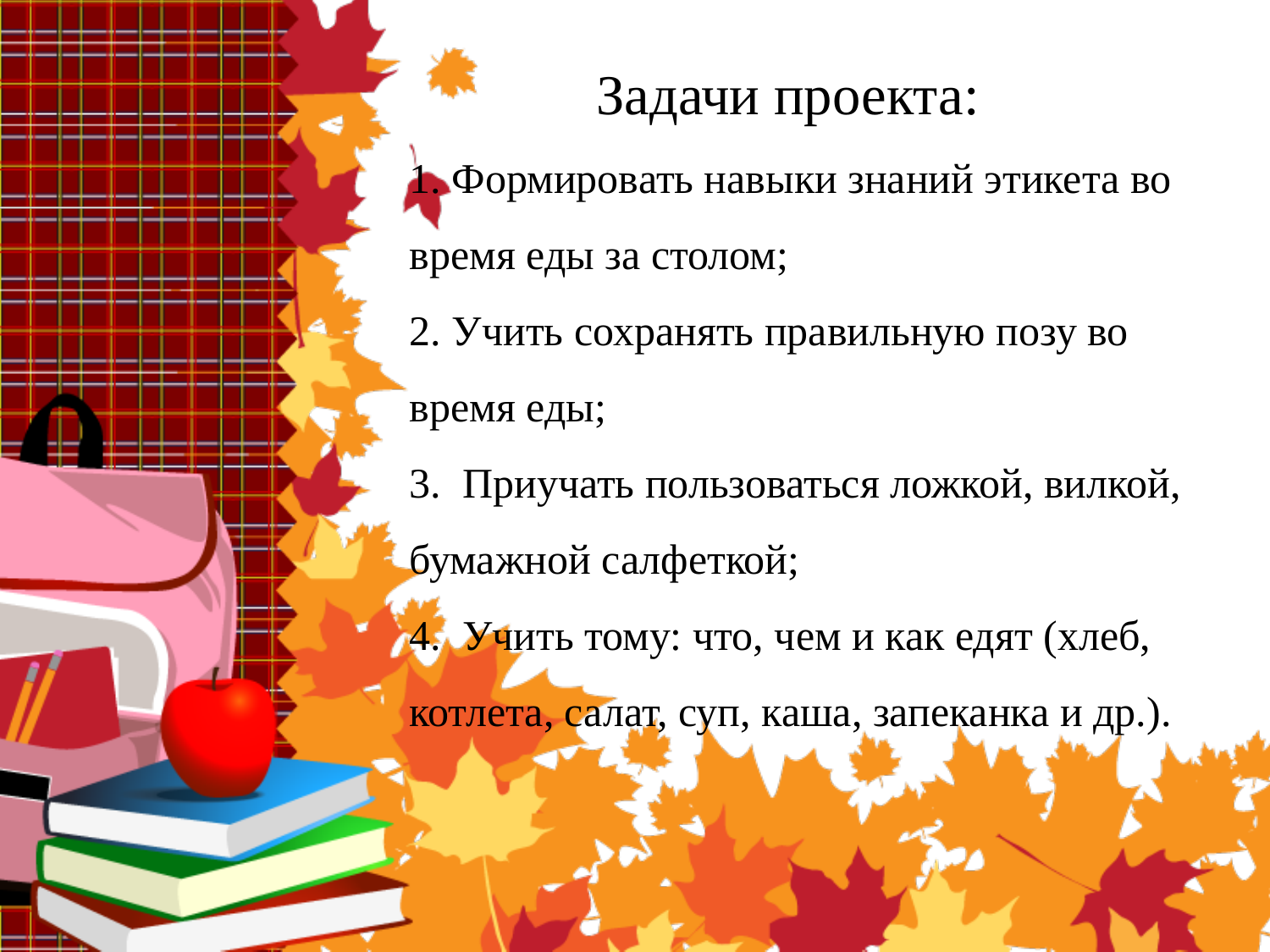

# Задачи проекта: 1. Формировать навыки знаний этикета во время еды за столом; 2. Учить сохранять правильную позу во время еды; 3.  Приучать пользоваться ложкой, вилкой, бумажной салфеткой; 4.  Учить тому: что, чем и как едят (хлеб, котлета, салат, суп, каша, запеканка и др.).